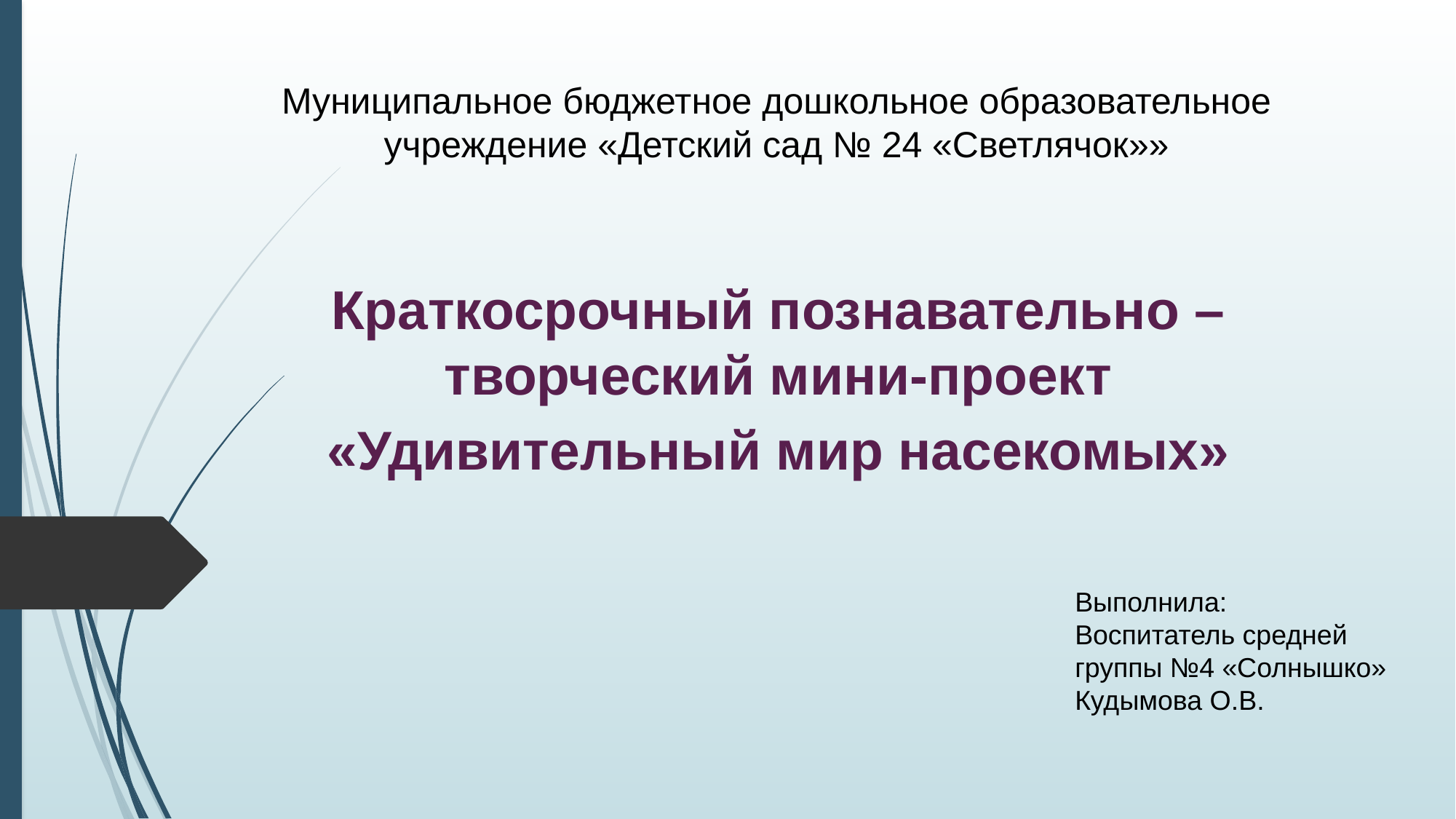

# Муниципальное бюджетное дошкольное образовательное учреждение «Детский сад № 24 «Светлячок»»
Краткосрочный познавательно – творческий мини-проект
«Удивительный мир насекомых»

Выполнила:
Воспитатель средней  группы №4 «Солнышко»
Кудымова О.В.